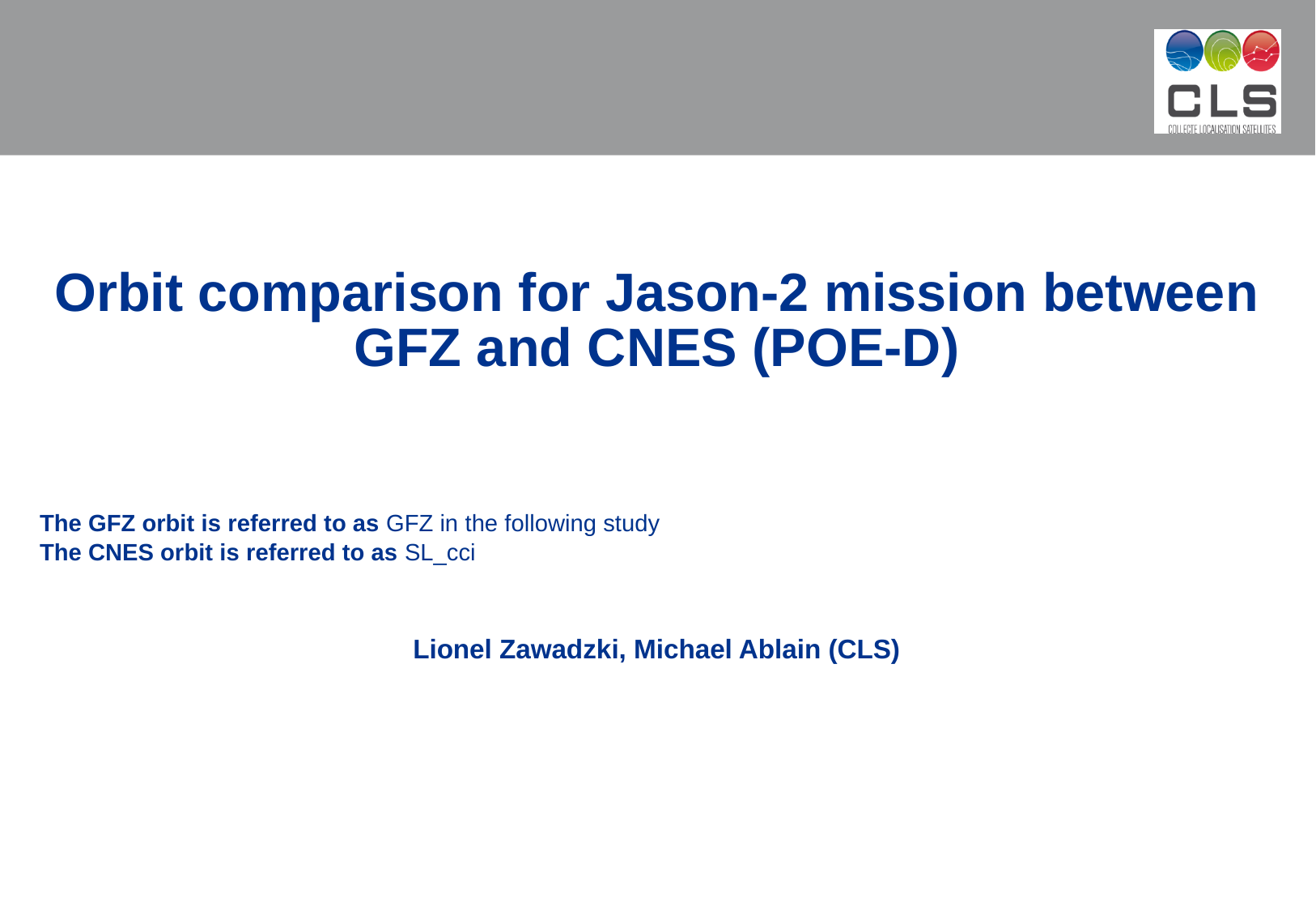

Orbit comparison for Jason-2 mission between GFZ and CNES (POE-D)

The GFZ orbit is referred to as GFZ in the following study
The CNES orbit is referred to as SL_cci

Lionel Zawadzki, Michael Ablain (CLS)